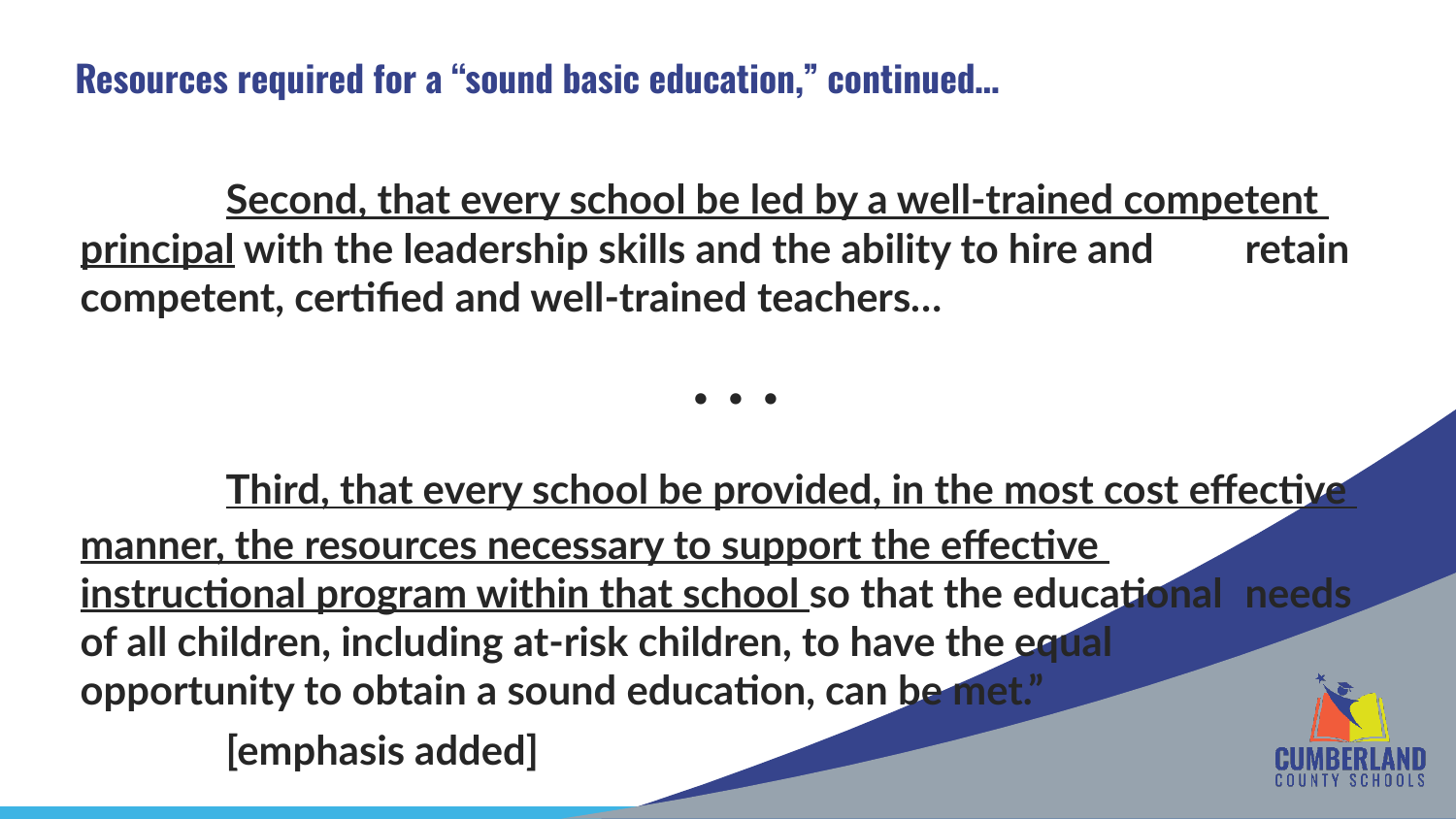

# Resources required for a “sound basic education,” continued…
	Second, that every school be led by a well-trained competent 	principal with the leadership skills and the ability to hire and 	retain competent, certified and well-trained teachers…
. . .
	Third, that every school be provided, in the most cost effective 	manner, the resources necessary to support the effective 	instructional program within that school so that the educational 	needs of all children, including at-risk children, to have the equal 	opportunity to obtain a sound education, can be met.”
	[emphasis added]